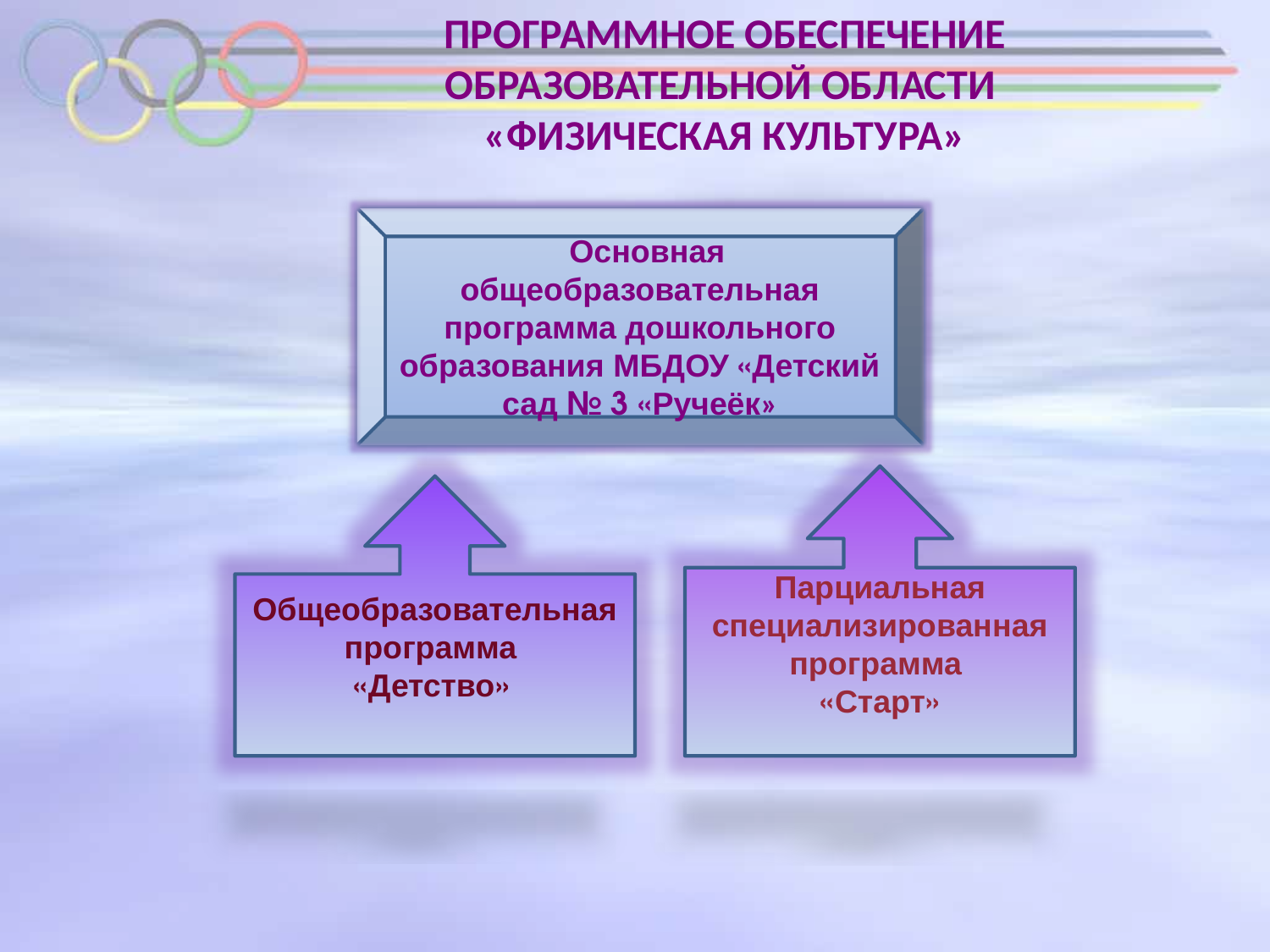

Программное обеспечение
Образовательной области
«физическая культура»
  Основная общеобразовательная программа дошкольного образования МБДОУ «Детский сад № 3 «Ручеёк»
Общеобразовательная программа
«Детство»

Парциальная специализированная программа
«Старт»